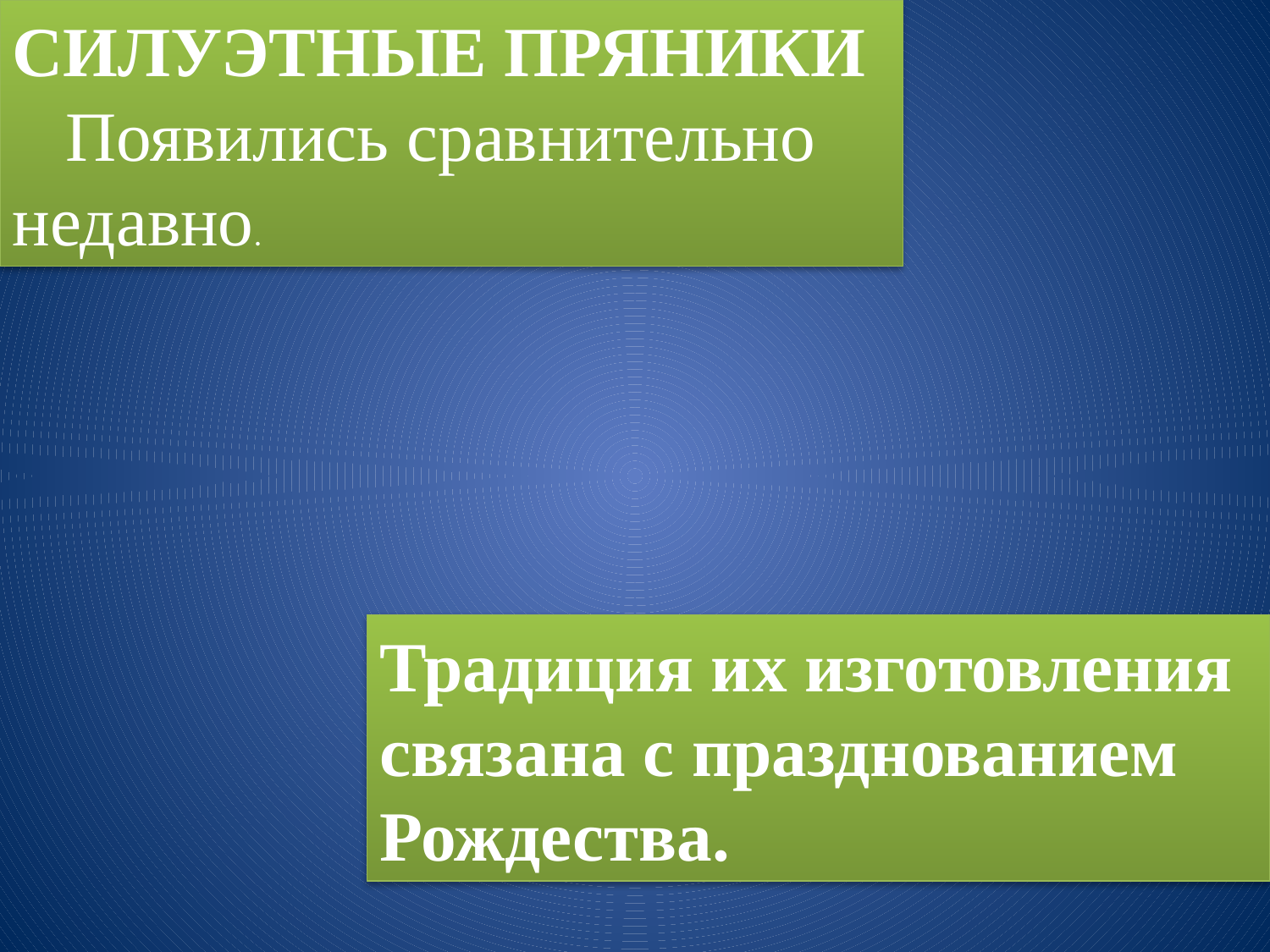

СИЛУЭТНЫЕ ПРЯНИКИ
   Появились сравнительно недавно.
Традиция их изготовления связана с празднованием Рождества.